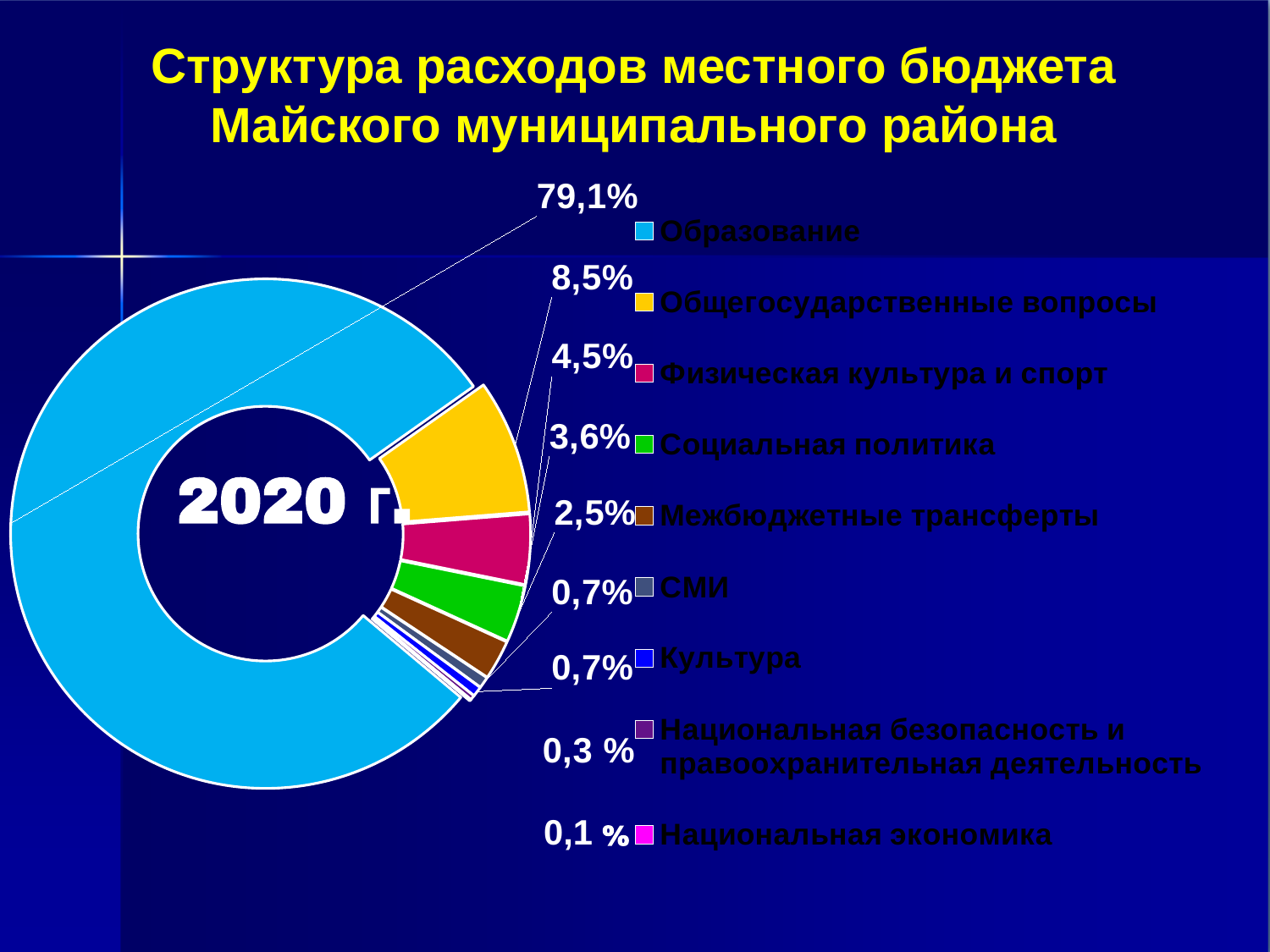

Структура расходов местного бюджета Майского муниципального района

### Chart

| Category | Продажи |
|---|---|
| Образование | 436489.7 |
| Общегосударственные вопросы | 47101.9 |
| Физическая культура и спорт | 24580.3 |
| Социальная политика | 20012.0 |
| Межбюджетные трансферты | 13957.7 |
| СМИ | 3999.8 |
| Культура | 3564.0 |
| Национальная безопасность и правоохранительная деятельность | 1642.0 |
| Национальная экономика | 583.9 |
0,1 %